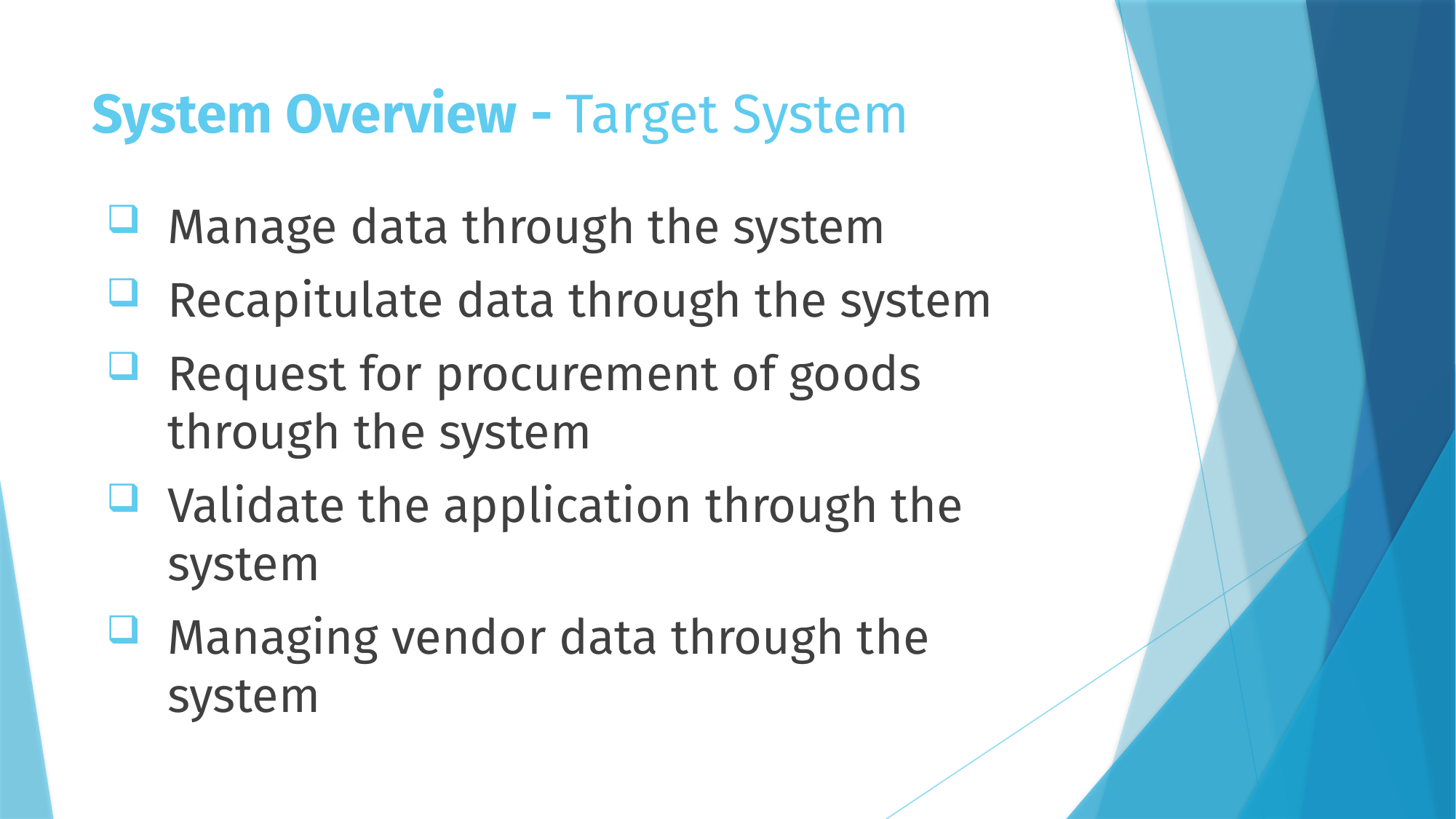

# System Overview - Target System
Manage data through the system
Recapitulate data through the system
Request for procurement of goods through the system
Validate the application through the system
Managing vendor data through the system